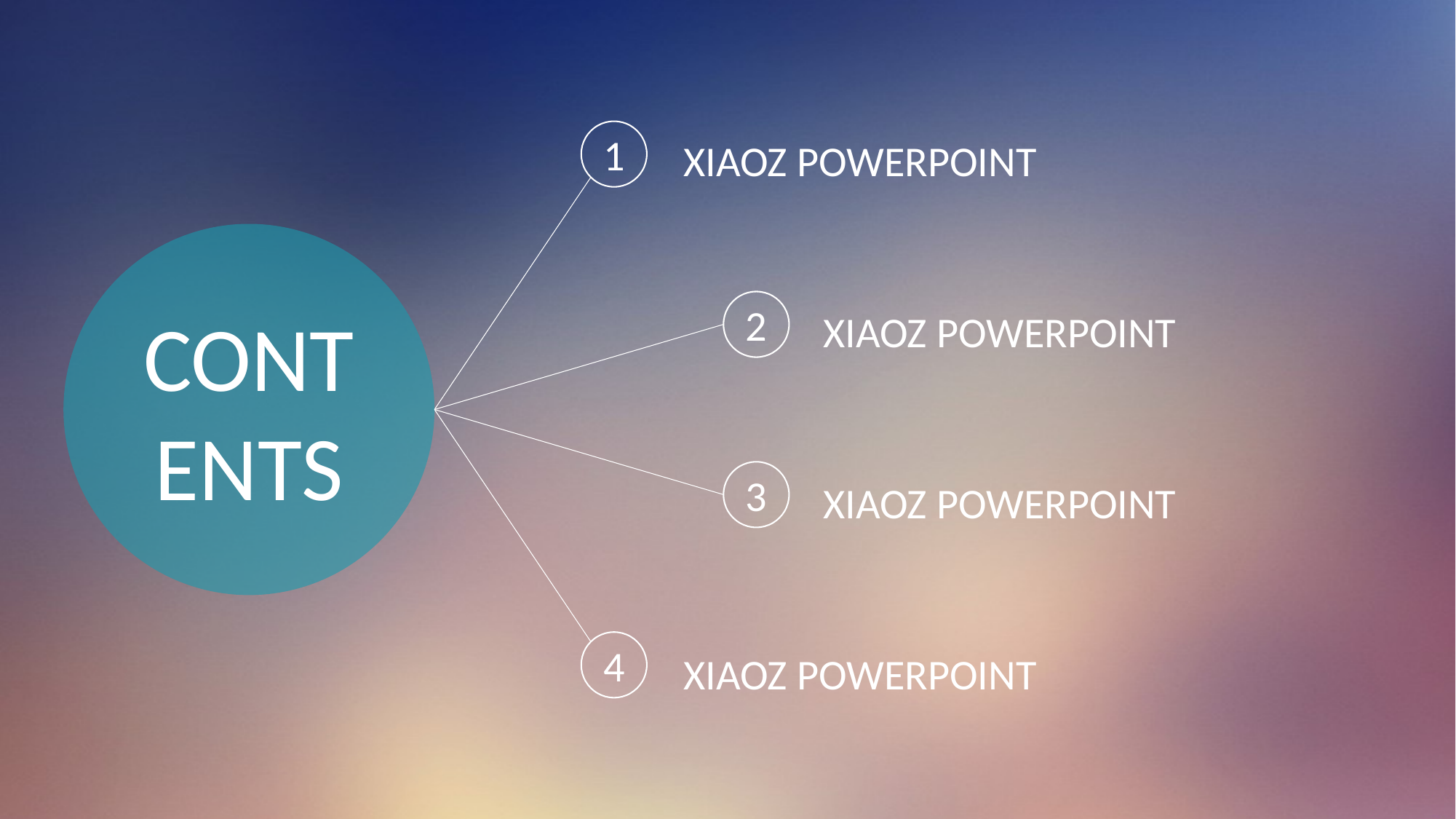

1
XIAOZ POWERPOINT
CONTENTS
2
XIAOZ POWERPOINT
3
XIAOZ POWERPOINT
4
XIAOZ POWERPOINT